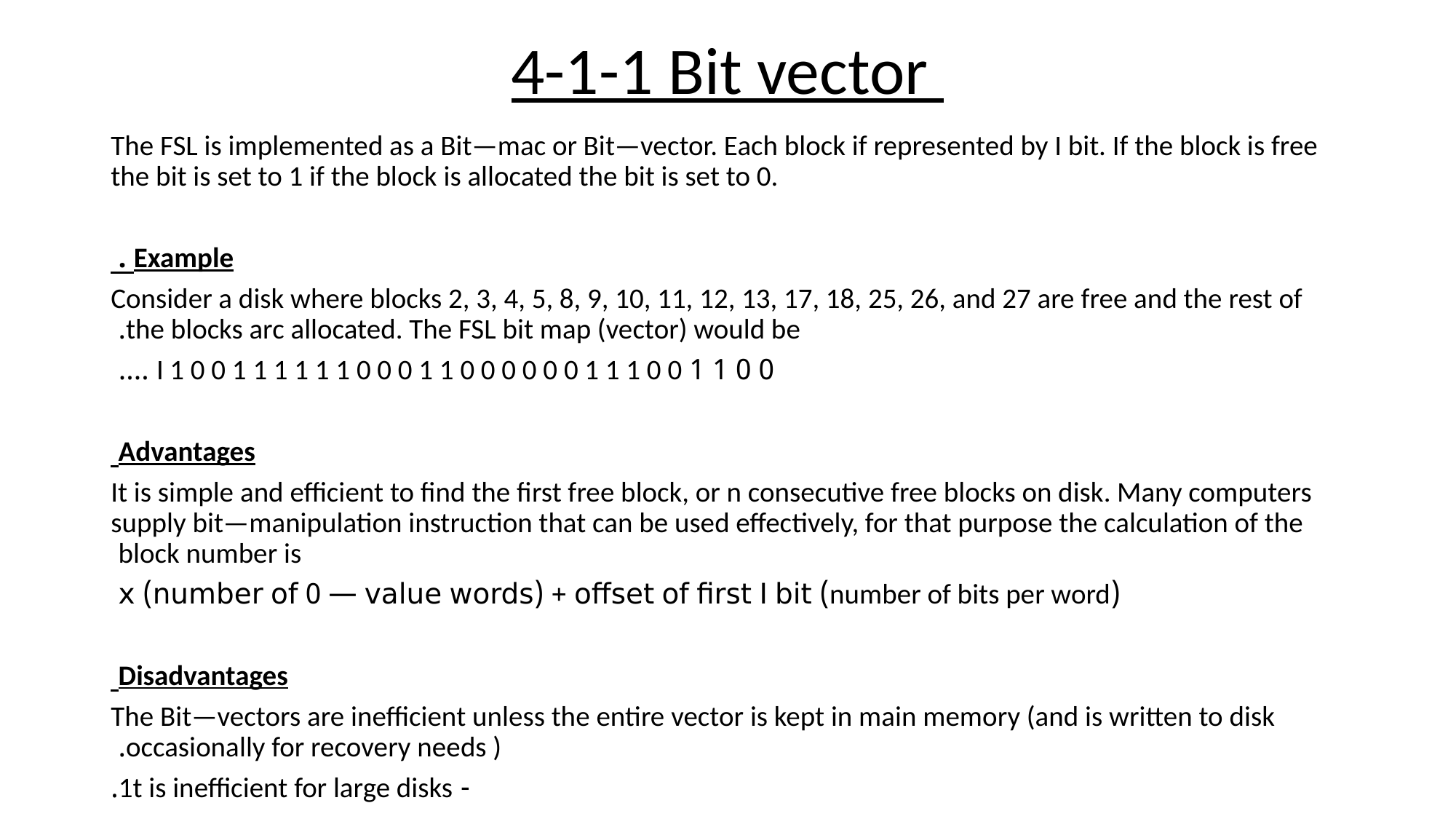

# 4-1-1 Bit vector

The FSL is implemented as a Bit—mac or Bit—vector. Each block if represented by I bit. If the block is free the bit is set to 1 if the block is allocated the bit is set to 0.

Example .
Consider a disk where blocks 2, 3, 4, 5, 8, 9, 10, 11, 12, 13, 17, 18, 25, 26, and 27 are free and the rest of the blocks arc allocated. The FSL bit map (vector) would be.
0 0 1 1 I 1 0 0 1 1 1 1 1 1 0 0 0 1 1 0 0 0 0 0 0 1 1 1 0 0 ....

Advantages
It is simple and efficient to find the first free block, or n consecutive free blocks on disk. Many computers supply bit—manipulation instruction that can be used effectively, for that purpose the calculation of the block number is
(number of bits per word) x (number of 0 — value words) + offset of first I bit

Disadvantages
The Bit—vectors are inefficient unless the entire vector is kept in main memory (and is written to disk occasionally for recovery needs ).
- 1t is inefficient for large disks.